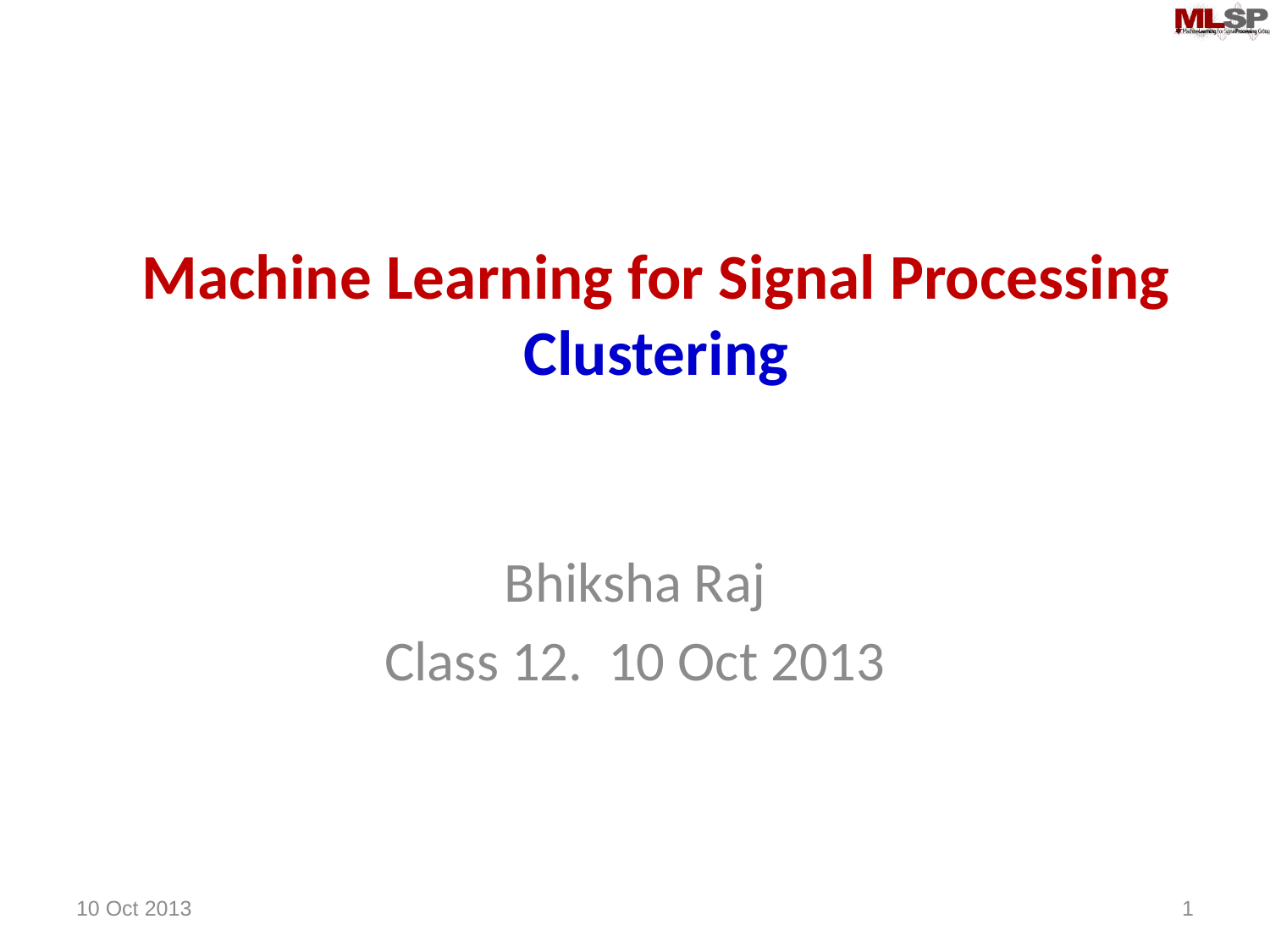

# Machine Learning for Signal Processing Clustering
Bhiksha Raj
Class 12.  10 Oct 2013

10 Oct 2013
1